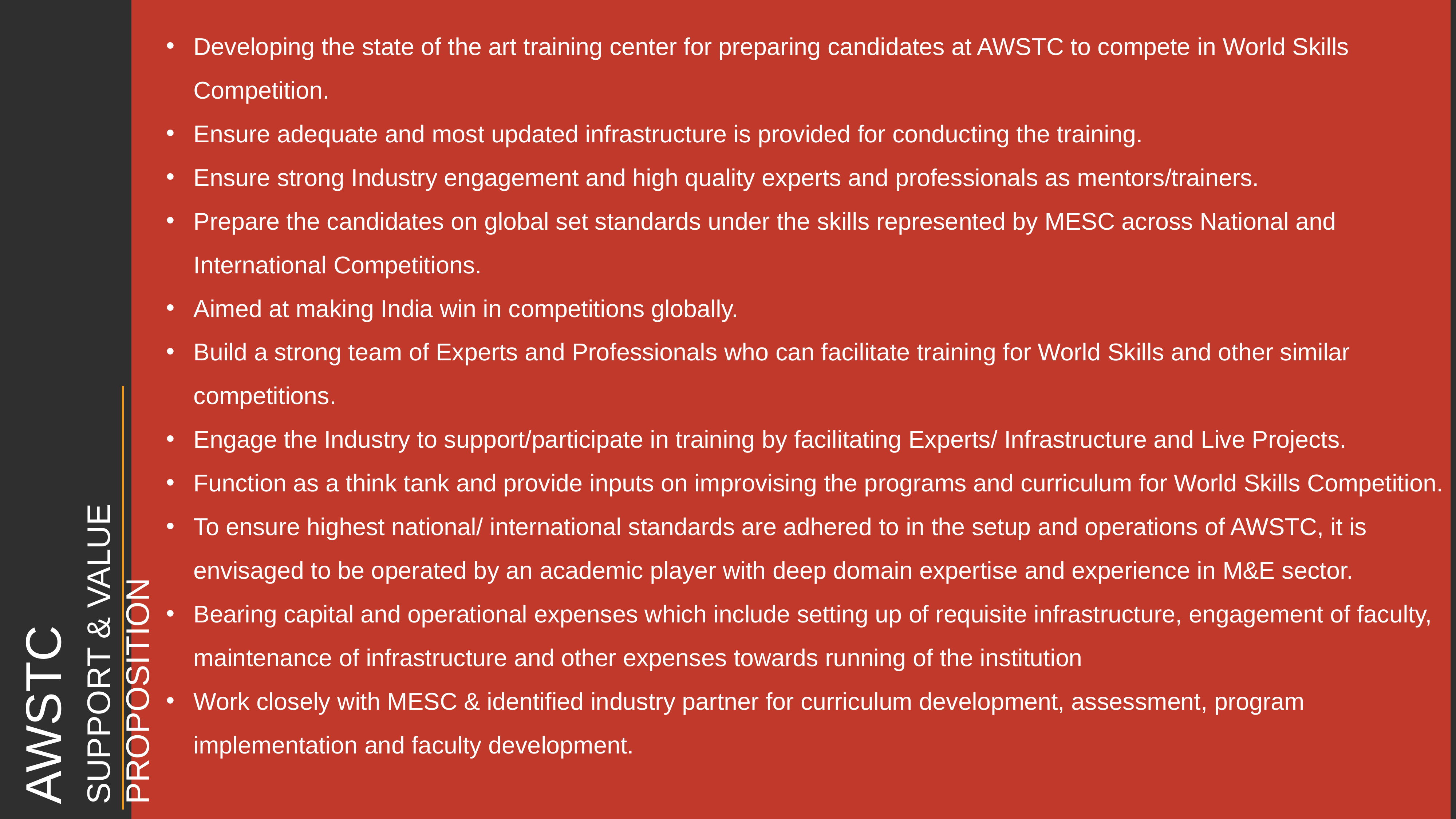

Developing the state of the art training center for preparing candidates at AWSTC to compete in World Skills Competition.
Ensure adequate and most updated infrastructure is provided for conducting the training.
Ensure strong Industry engagement and high quality experts and professionals as mentors/trainers.
Prepare the candidates on global set standards under the skills represented by MESC across National and International Competitions.
Aimed at making India win in competitions globally.
Build a strong team of Experts and Professionals who can facilitate training for World Skills and other similar competitions.
Engage the Industry to support/participate in training by facilitating Experts/ Infrastructure and Live Projects.
Function as a think tank and provide inputs on improvising the programs and curriculum for World Skills Competition.
To ensure highest national/ international standards are adhered to in the setup and operations of AWSTC, it is envisaged to be operated by an academic player with deep domain expertise and experience in M&E sector.
Bearing capital and operational expenses which include setting up of requisite infrastructure, engagement of faculty, maintenance of infrastructure and other expenses towards running of the institution
Work closely with MESC & identified industry partner for curriculum development, assessment, program implementation and faculty development.
AWSTC
SUPPORT & VALUE PROPOSITION